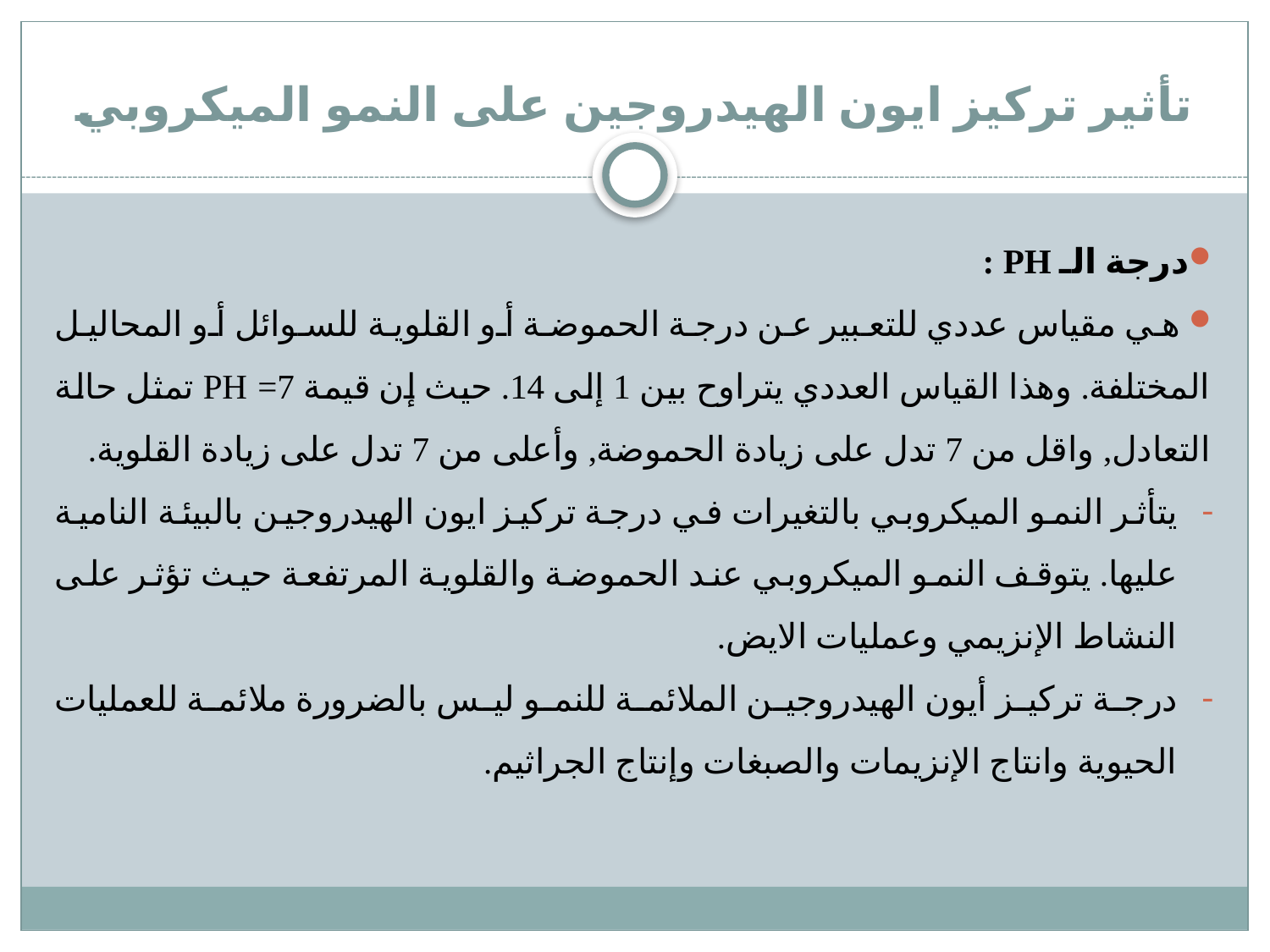

# تأثير تركيز ايون الهيدروجين على النمو الميكروبي
درجة الـ PH :
 هي مقياس عددي للتعبير عن درجة الحموضة أو القلوية للسوائل أو المحاليل المختلفة. وهذا القياس العددي يتراوح بين 1 إلى 14. حيث إن قيمة PH =7 تمثل حالة التعادل, واقل من 7 تدل على زيادة الحموضة, وأعلى من 7 تدل على زيادة القلوية.
يتأثر النمو الميكروبي بالتغيرات في درجة تركيز ايون الهيدروجين بالبيئة النامية عليها. يتوقف النمو الميكروبي عند الحموضة والقلوية المرتفعة حيث تؤثر على النشاط الإنزيمي وعمليات الايض.
درجة تركيز أيون الهيدروجين الملائمة للنمو ليس بالضرورة ملائمة للعمليات الحيوية وانتاج الإنزيمات والصبغات وإنتاج الجراثيم.